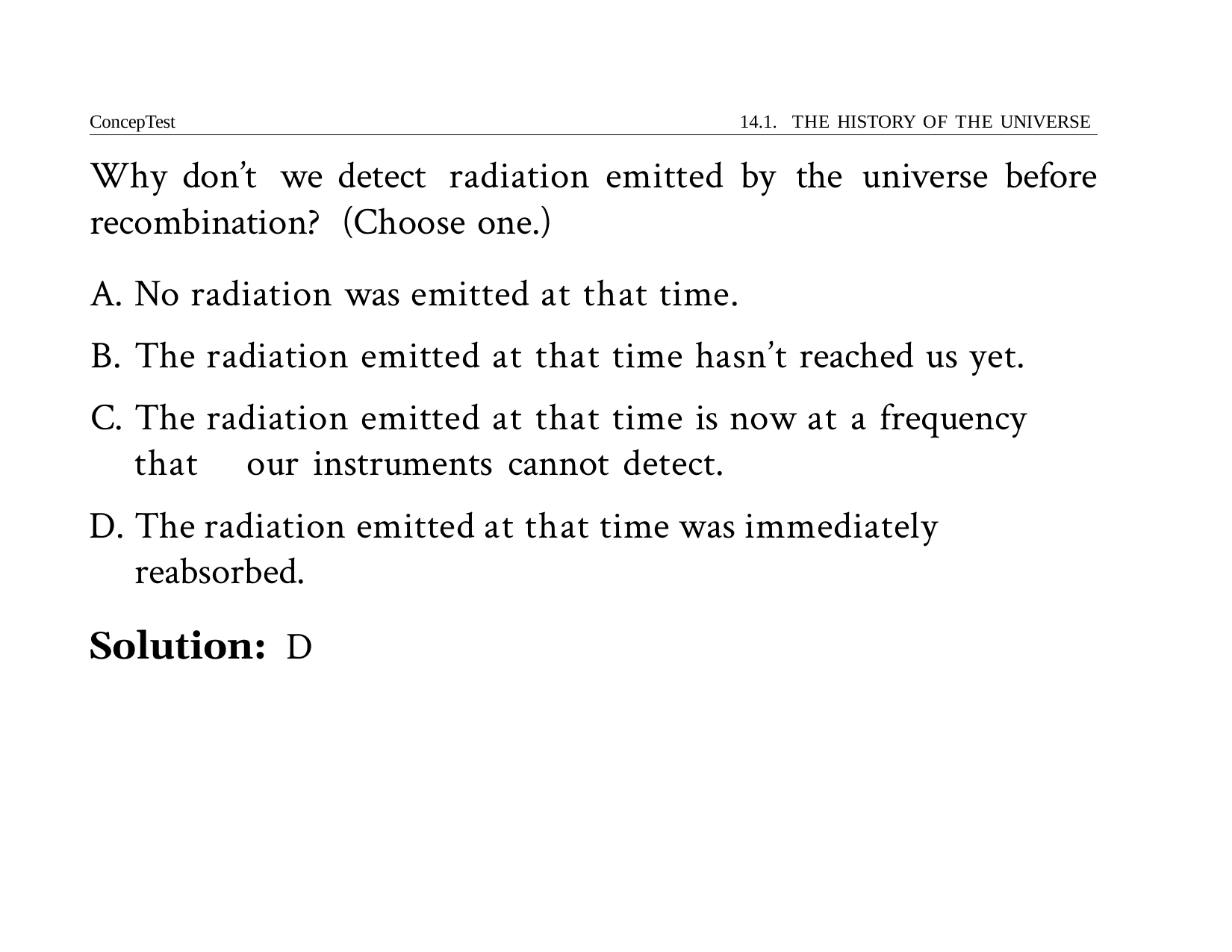

ConcepTest	14.1.  THE HISTORY OF THE UNIVERSE

# Why	don’t	we	detect	radiation	emitted	by	the	universe	before recombination?		(Choose one.)
No radiation was emitted at that time.
The radiation emitted at that time hasn’t reached us yet.
The radiation emitted at that time is now at a frequency that 	our instruments cannot detect.
The radiation emitted at that time was immediately reabsorbed.
Solution:	D